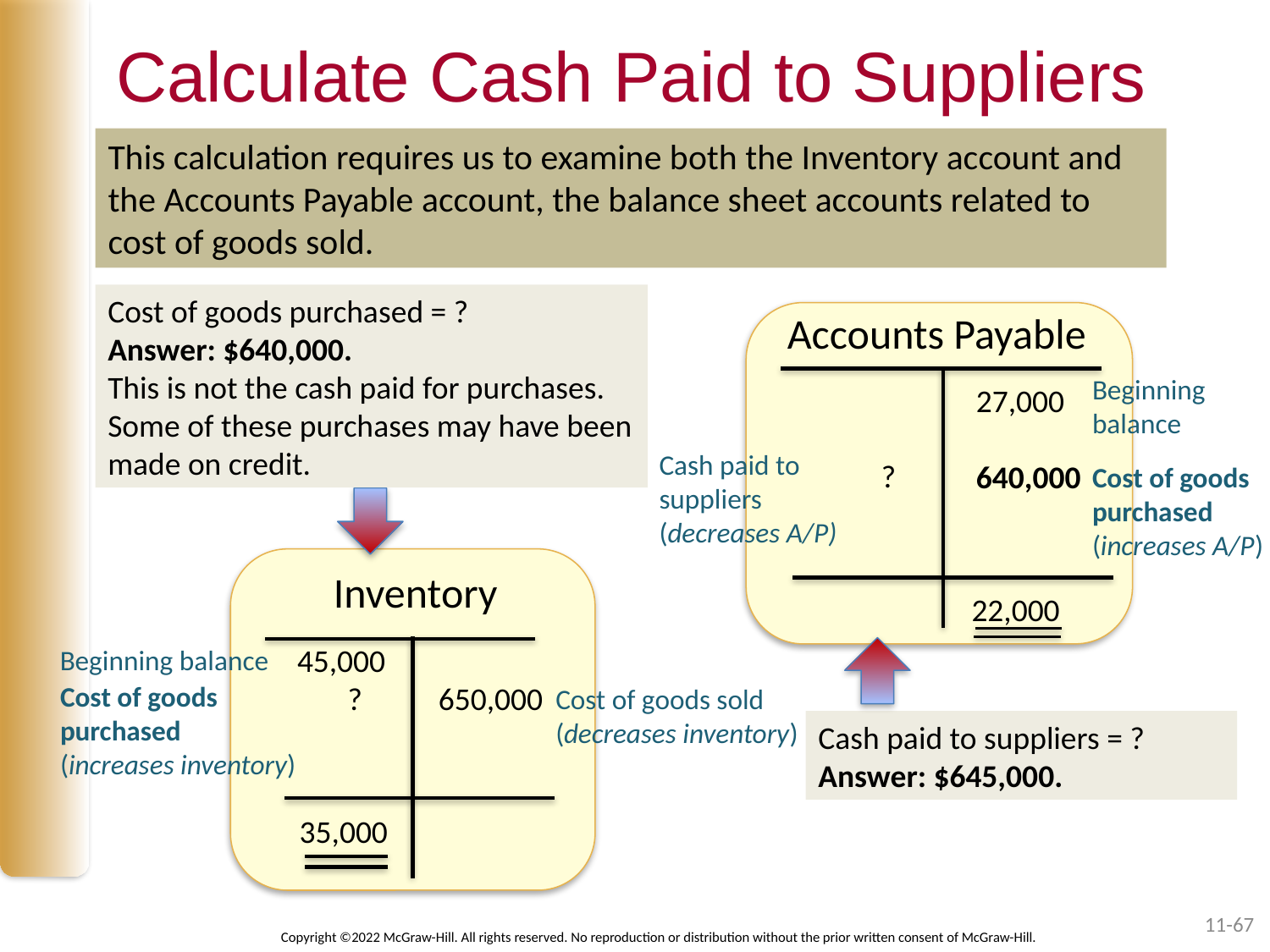

# Calculate Cash Paid to Suppliers
This calculation requires us to examine both the Inventory account and the Accounts Payable account, the balance sheet accounts related to cost of goods sold.
Cost of goods purchased = ?
Answer: $640,000.
This is not the cash paid for purchases.
Some of these purchases may have been made on credit.
Accounts Payable

Beginning balance

Cost of goods purchased
(increases A/P)
27,000

640,000
Cash paid to suppliers
(decreases A/P)
  ?

Inventory
22,000
45,000
       ?	  650,000
Beginning balance

Cost of goods purchased
(increases inventory)
Cost of goods sold
(decreases inventory)
Cash paid to suppliers = ?
Answer: $645,000.
35,000
11-67
Copyright ©2022 McGraw-Hill. All rights reserved. No reproduction or distribution without the prior written consent of McGraw-Hill.